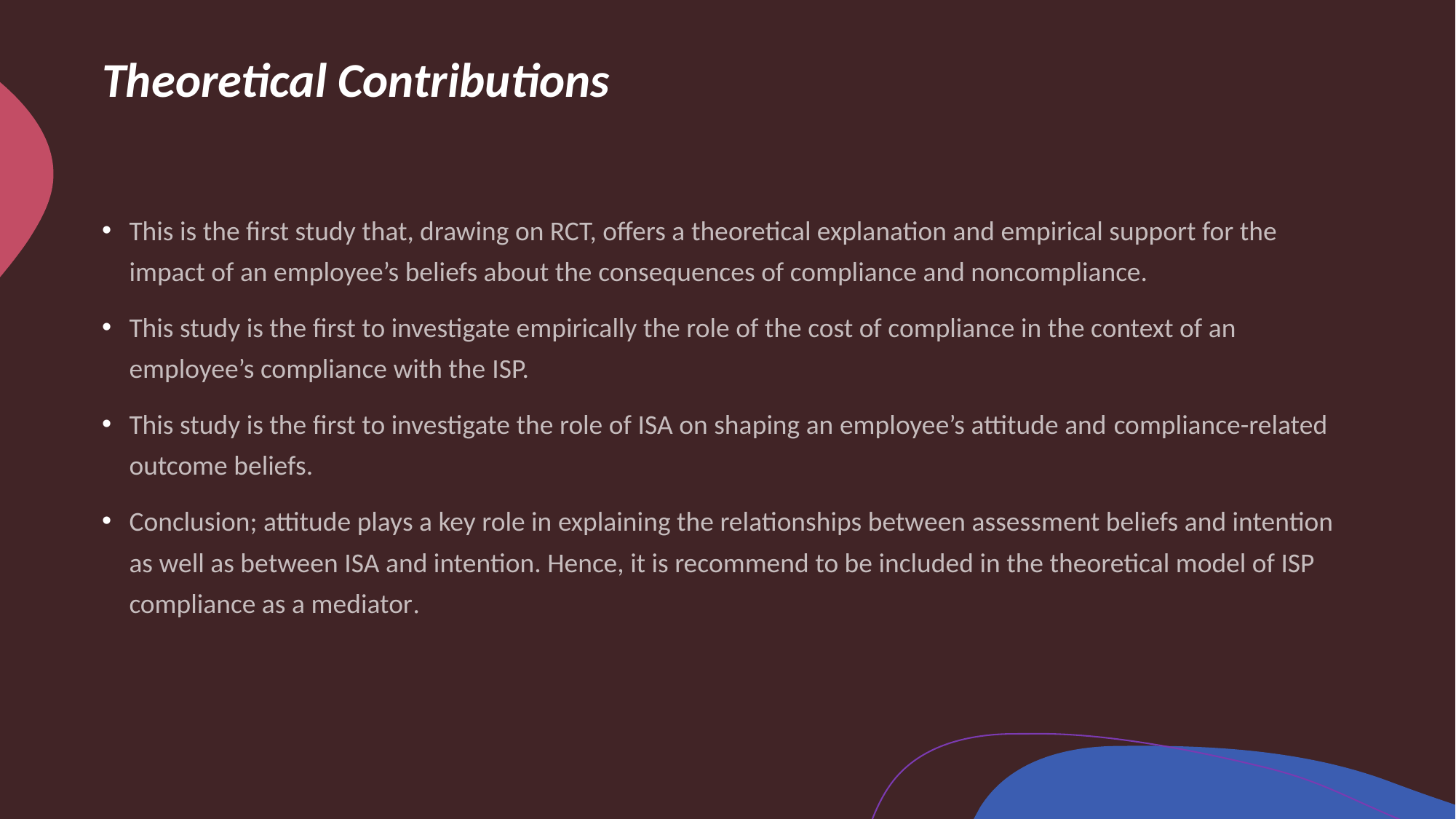

# Theoretical Contributions
This is the first study that, drawing on RCT, offers a theoretical explanation and empirical support for the impact of an employee’s beliefs about the consequences of compliance and noncompliance.
This study is the first to investigate empirically the role of the cost of compliance in the context of an employee’s compliance with the ISP.
This study is the first to investigate the role of ISA on shaping an employee’s attitude and compliance-related outcome beliefs.
Conclusion; attitude plays a key role in explaining the relationships between assessment beliefs and intention as well as between ISA and intention. Hence, it is recommend to be included in the theoretical model of ISP compliance as a mediator.